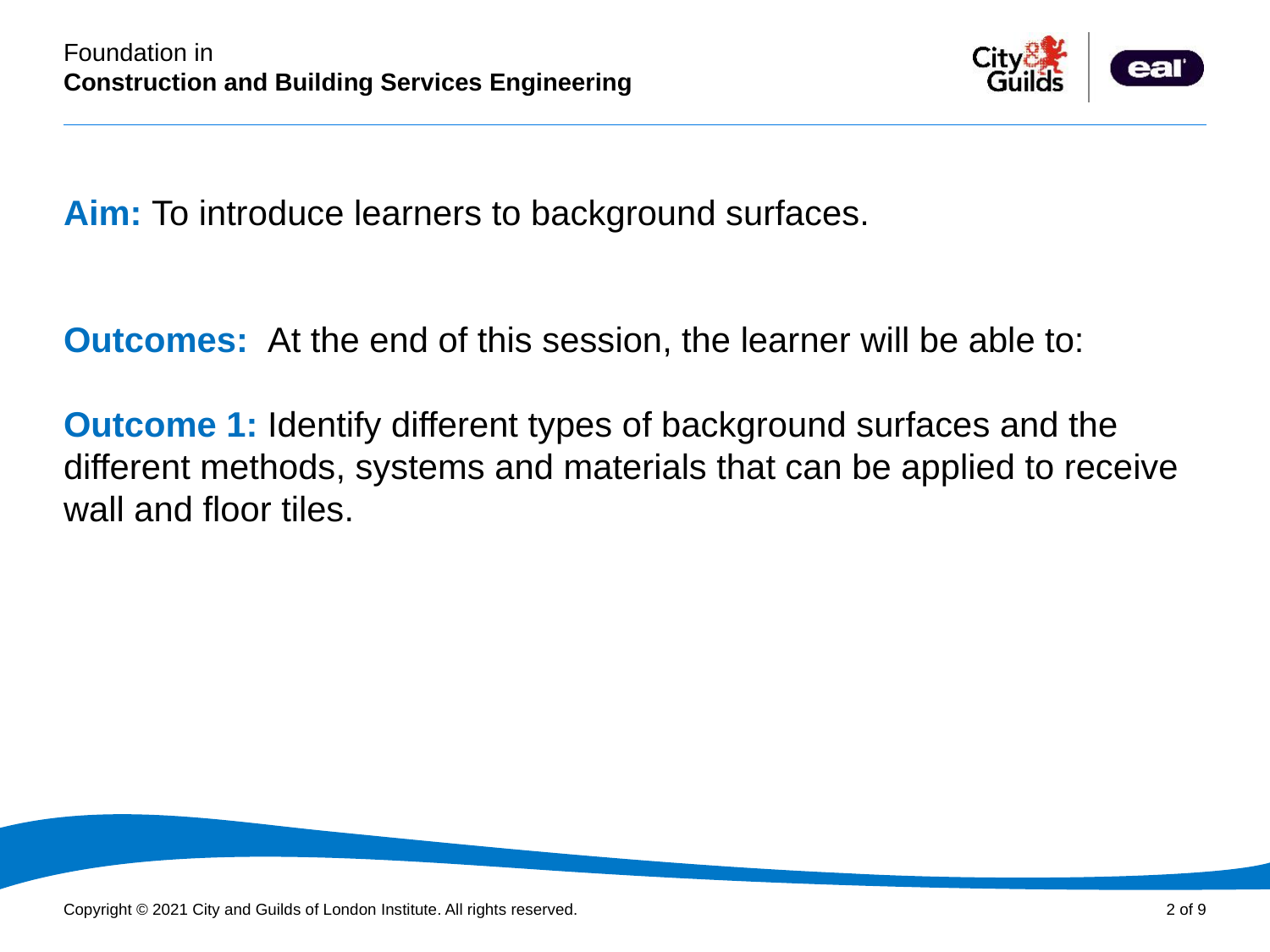

PowerPoint presentation
# Aim: To introduce learners to background surfaces.   Outcomes:  At the end of this session, the learner will be able to: Outcome 1: Identify different types of background surfaces and the different methods, systems and materials that can be applied to receive wall and floor tiles.